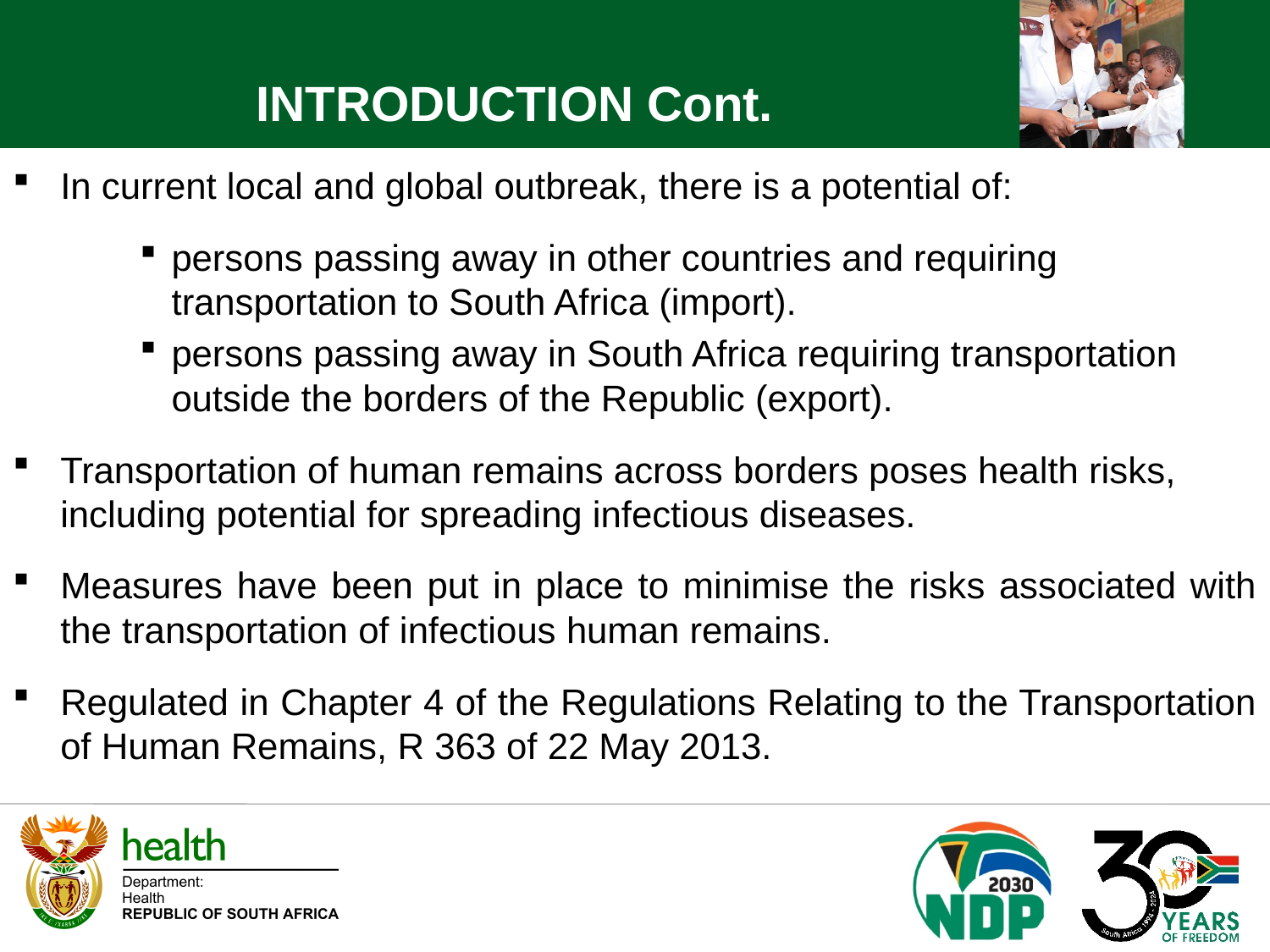

INTRODUCTION Cont.
In current local and global outbreak, there is a potential of:

persons passing away in other countries and requiring transportation to South Africa (import).
persons passing away in South Africa requiring transportation outside the borders of the Republic (export).

Transportation of human remains across borders poses health risks, including potential for spreading infectious diseases.

Measures have been put in place to minimise the risks associated with the transportation of infectious human remains.

Regulated in Chapter 4 of the Regulations Relating to the Transportation of Human Remains, R 363 of 22 May 2013.